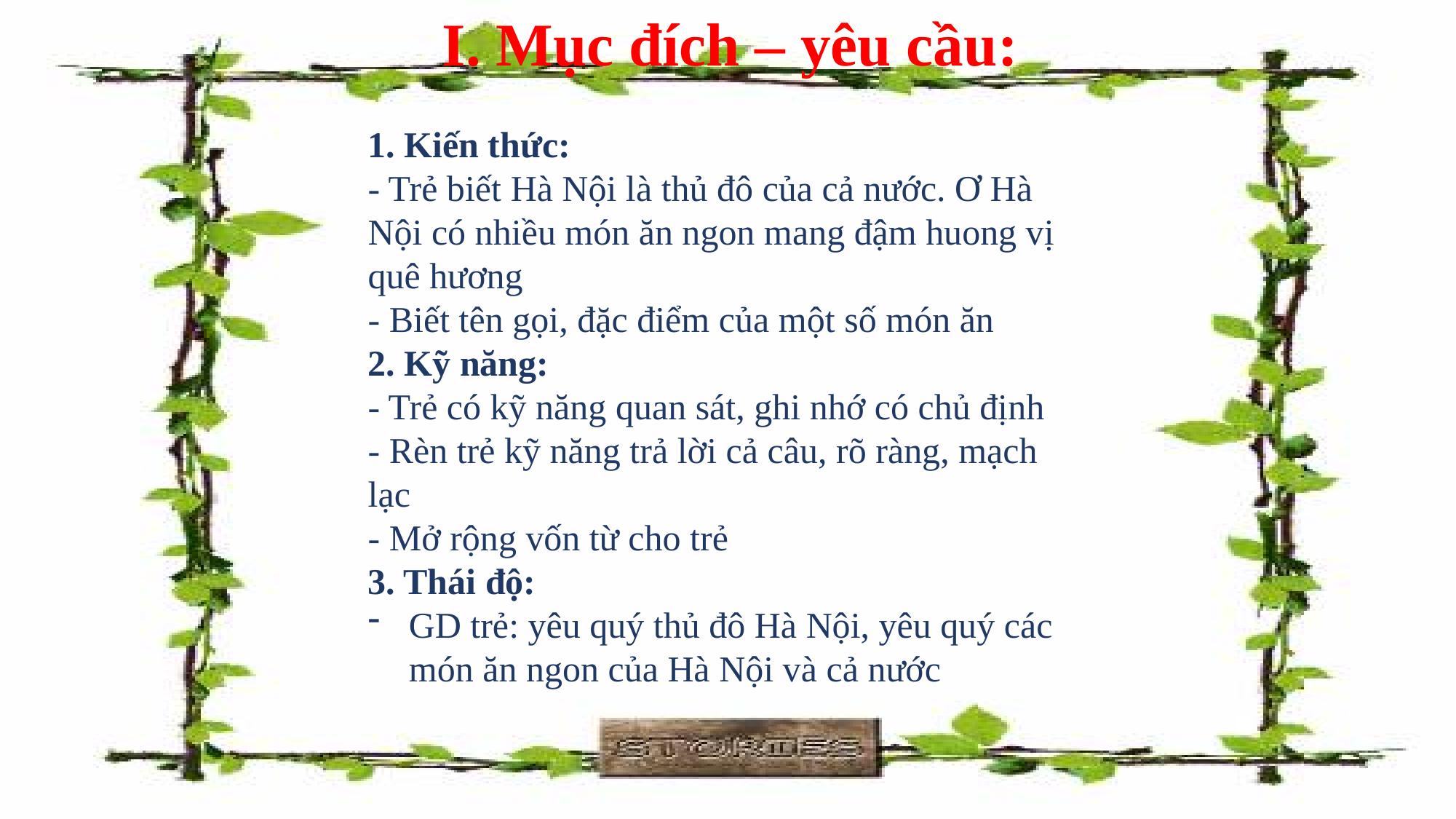

I. Mục đích – yêu cầu:
1. Kiến thức:
- Trẻ biết Hà Nội là thủ đô của cả nước. Ơ Hà Nội có nhiều món ăn ngon mang đậm huong vị quê hương
- Biết tên gọi, đặc điểm của một số món ăn
2. Kỹ năng:
- Trẻ có kỹ năng quan sát, ghi nhớ có chủ định
- Rèn trẻ kỹ năng trả lời cả câu, rõ ràng, mạch lạc
- Mở rộng vốn từ cho trẻ
3. Thái độ:
GD trẻ: yêu quý thủ đô Hà Nội, yêu quý các món ăn ngon của Hà Nội và cả nước